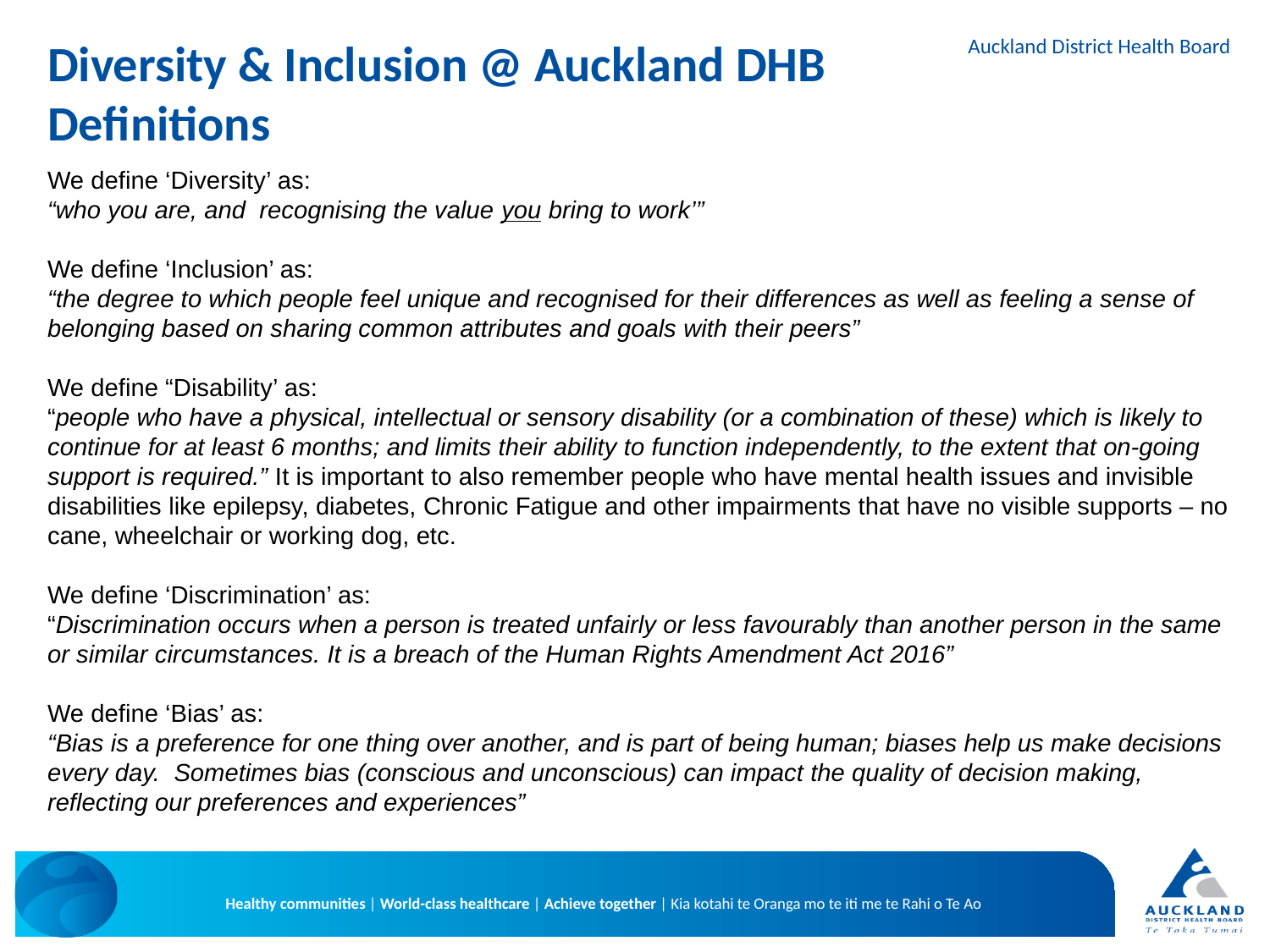

Diversity & Inclusion @ Auckland DHB
Definitions
We define ‘Diversity’ as:
“who you are, and  recognising the value you bring to work’”

We define ‘Inclusion’ as:
“the degree to which people feel unique and recognised for their differences as well as feeling a sense of belonging based on sharing common attributes and goals with their peers”

We define “Disability’ as:
“people who have a physical, intellectual or sensory disability (or a combination of these) which is likely to continue for at least 6 months; and limits their ability to function independently, to the extent that on-going support is required.” It is important to also remember people who have mental health issues and invisible disabilities like epilepsy, diabetes, Chronic Fatigue and other impairments that have no visible supports – no cane, wheelchair or working dog, etc.

We define ‘Discrimination’ as:
“Discrimination occurs when a person is treated unfairly or less favourably than another person in the same or similar circumstances. It is a breach of the Human Rights Amendment Act 2016”

We define ‘Bias’ as:
“Bias is a preference for one thing over another, and is part of being human; biases help us make decisions every day.  Sometimes bias (conscious and unconscious) can impact the quality of decision making, reflecting our preferences and experiences”